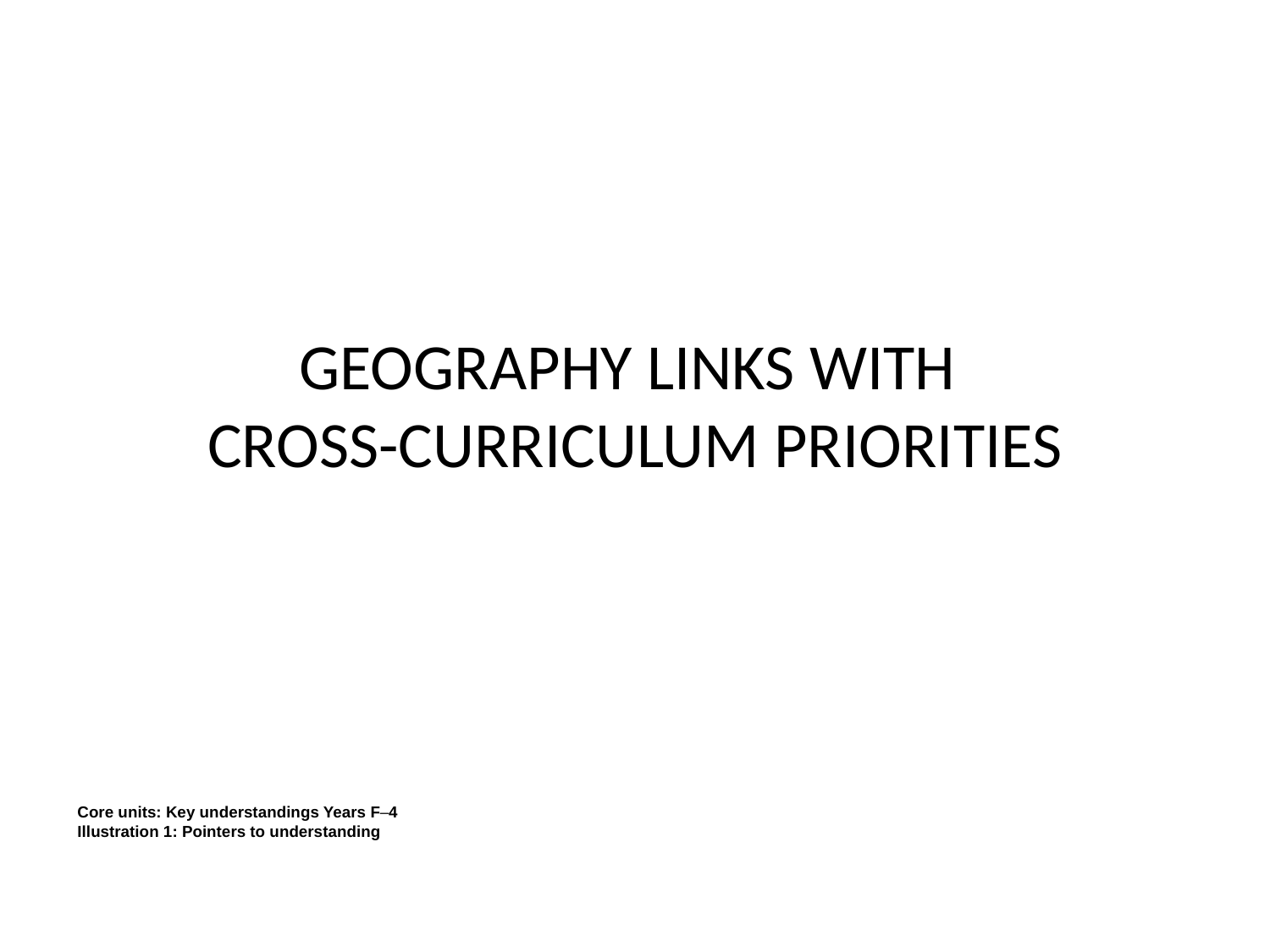

# Geography links with cross-curriculum priorities
Core units: Key understandings Years F–4
Illustration 1: Pointers to understanding